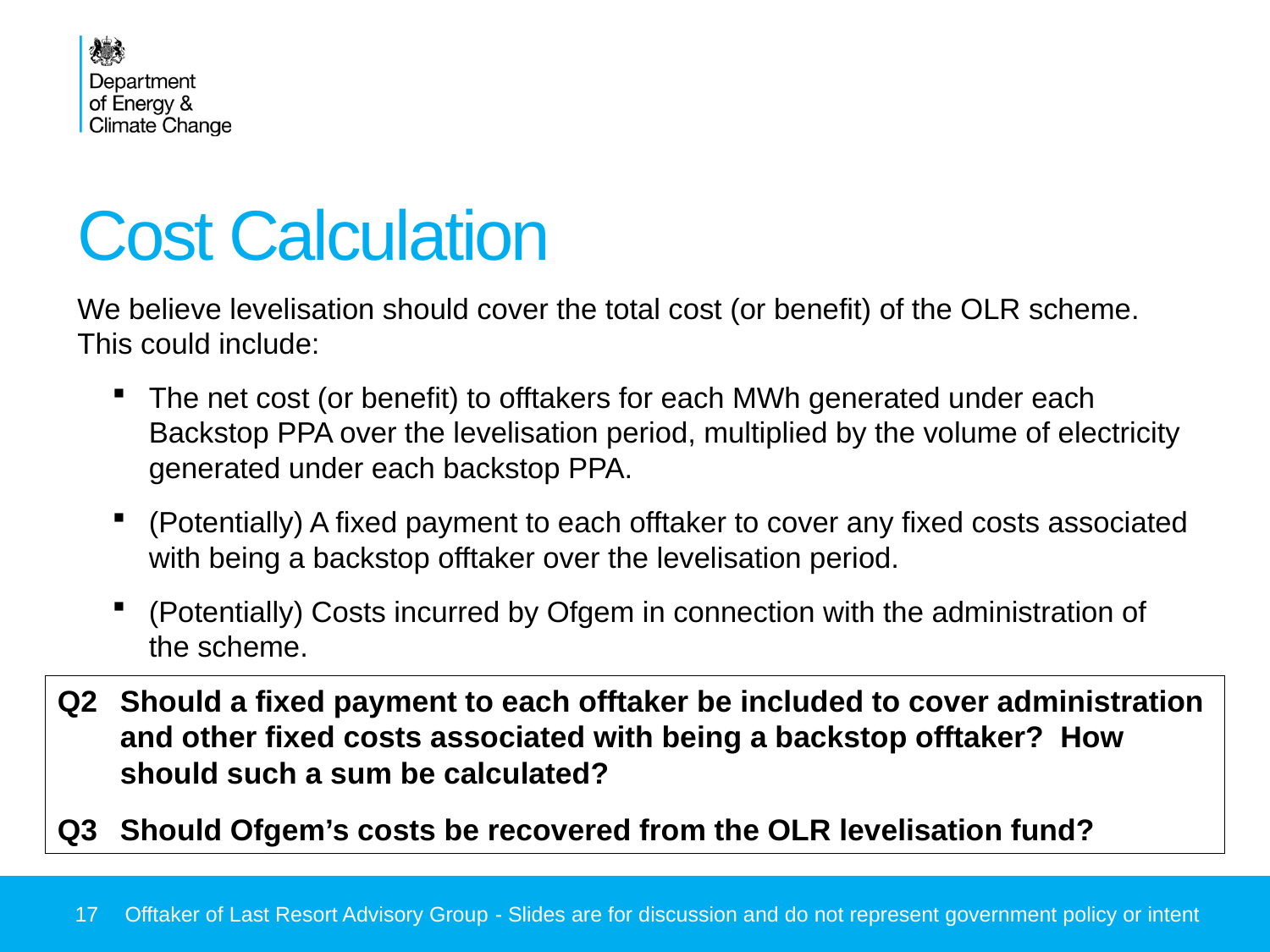

# Cost Calculation
We believe levelisation should cover the total cost (or benefit) of the OLR scheme. This could include:
The net cost (or benefit) to offtakers for each MWh generated under each Backstop PPA over the levelisation period, multiplied by the volume of electricity generated under each backstop PPA.
(Potentially) A fixed payment to each offtaker to cover any fixed costs associated with being a backstop offtaker over the levelisation period.
(Potentially) Costs incurred by Ofgem in connection with the administration of the scheme.
Q2 	Should a fixed payment to each offtaker be included to cover administration and other fixed costs associated with being a backstop offtaker?  How should such a sum be calculated?
Q3 	Should Ofgem’s costs be recovered from the OLR levelisation fund?
17
Offtaker of Last Resort Advisory Group - Slides are for discussion and do not represent government policy or intent